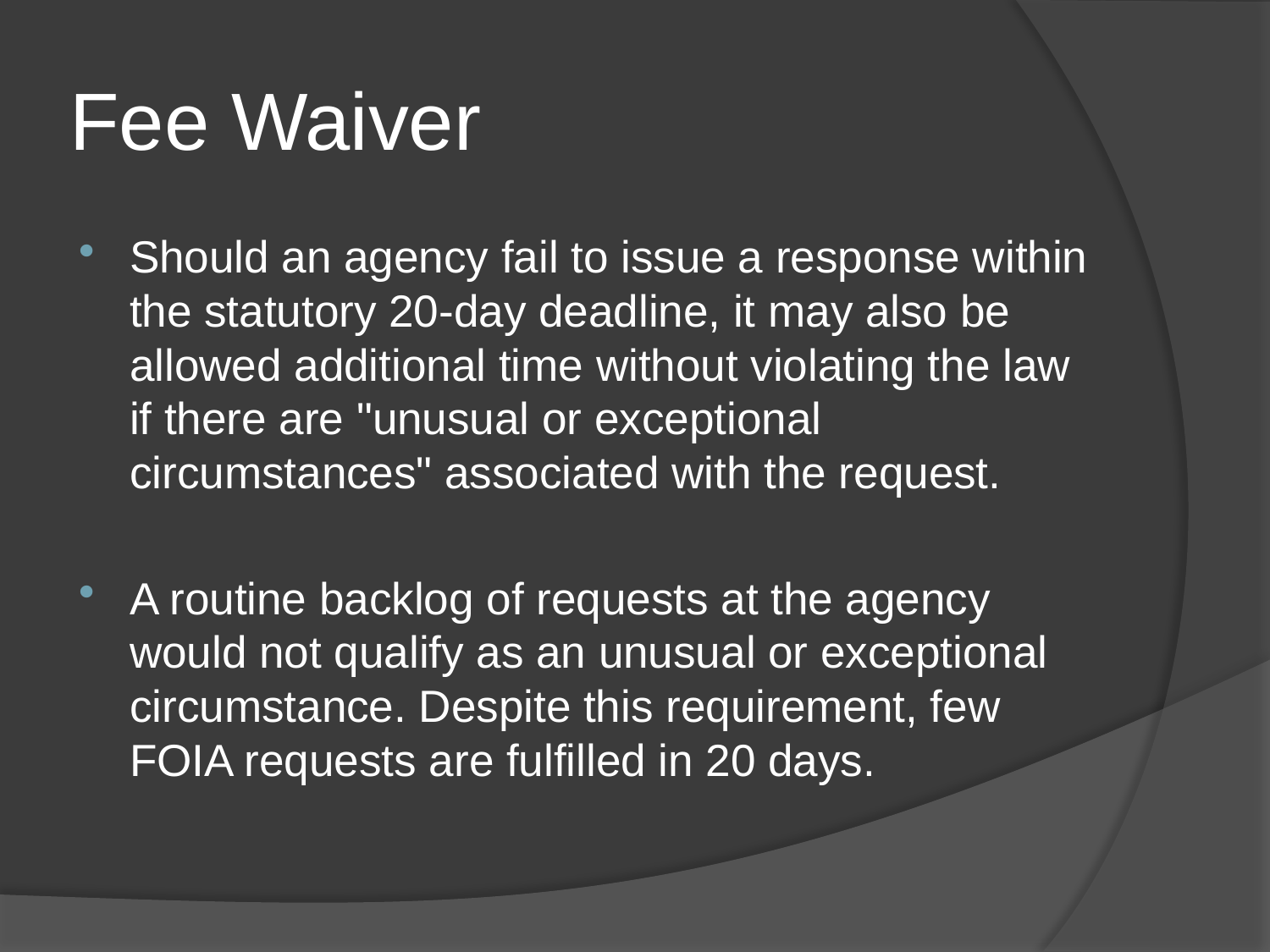

# Fee Waiver
Should an agency fail to issue a response within the statutory 20-day deadline, it may also be allowed additional time without violating the law if there are "unusual or exceptional circumstances" associated with the request.

A routine backlog of requests at the agency would not qualify as an unusual or exceptional circumstance. Despite this requirement, few FOIA requests are fulfilled in 20 days.